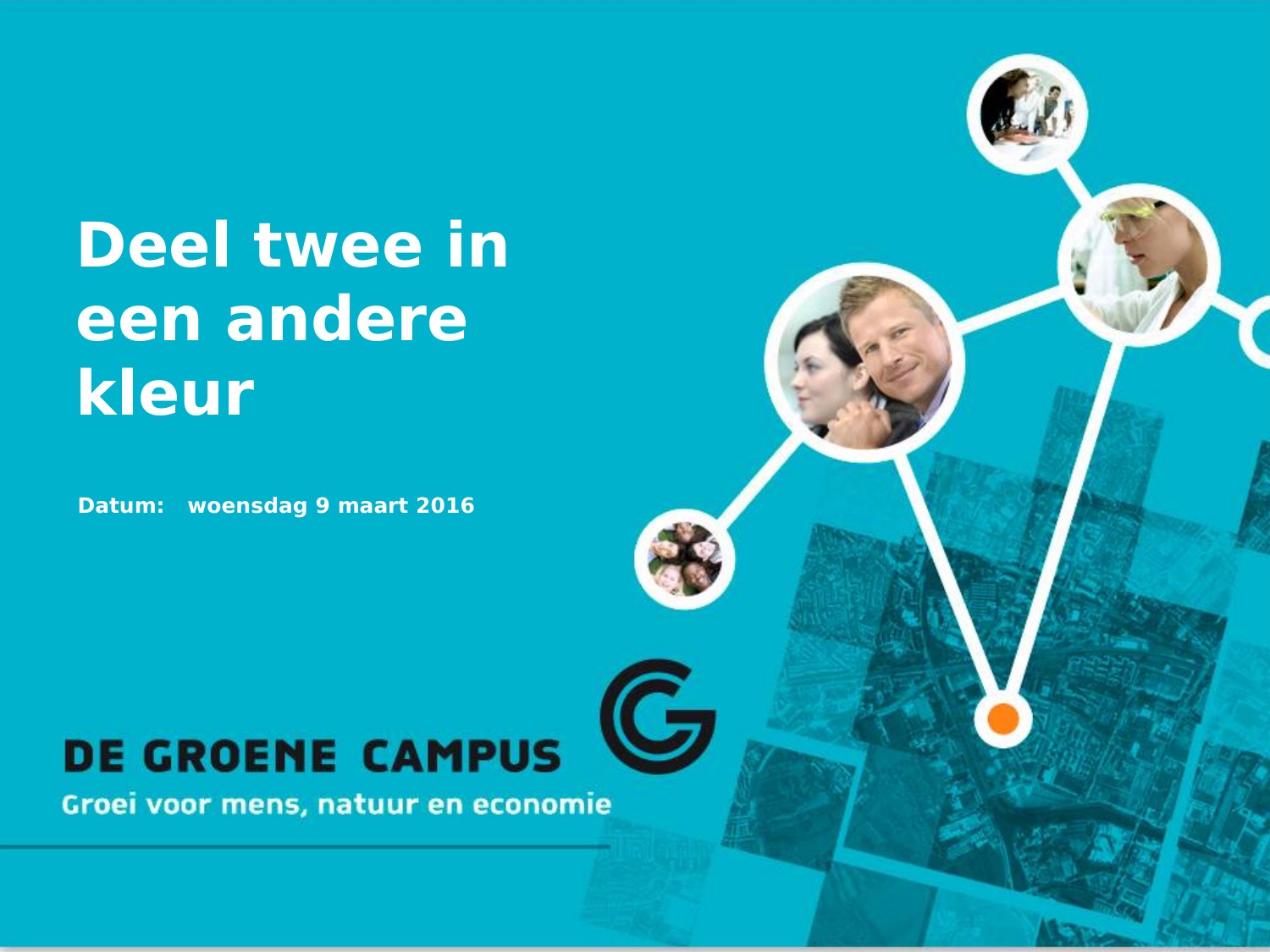

# Deel twee in een andere kleur
woensdag 9 maart 2016